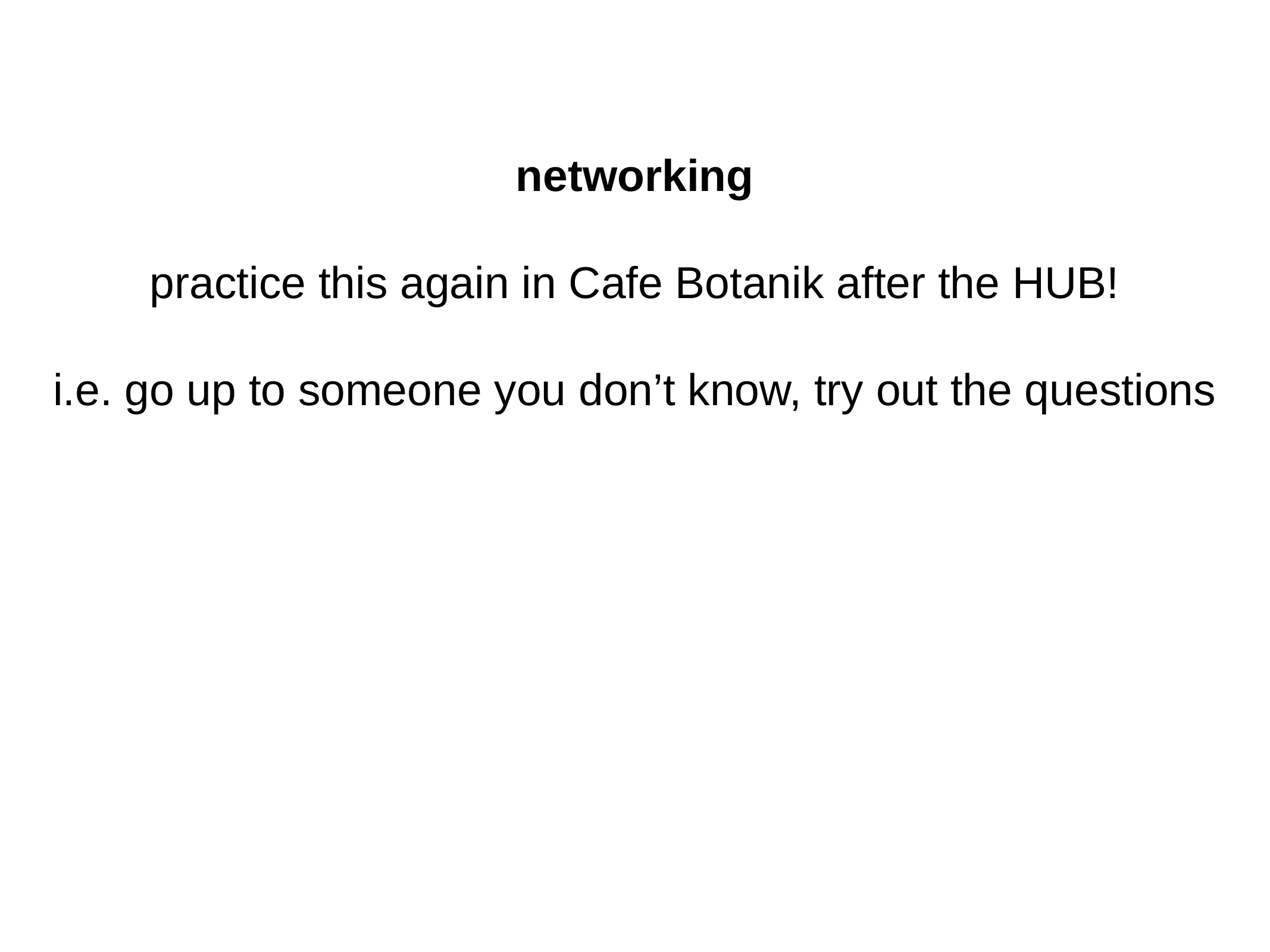

networking

practice this again in Cafe Botanik after the HUB!

i.e. go up to someone you don’t know, try out the questions